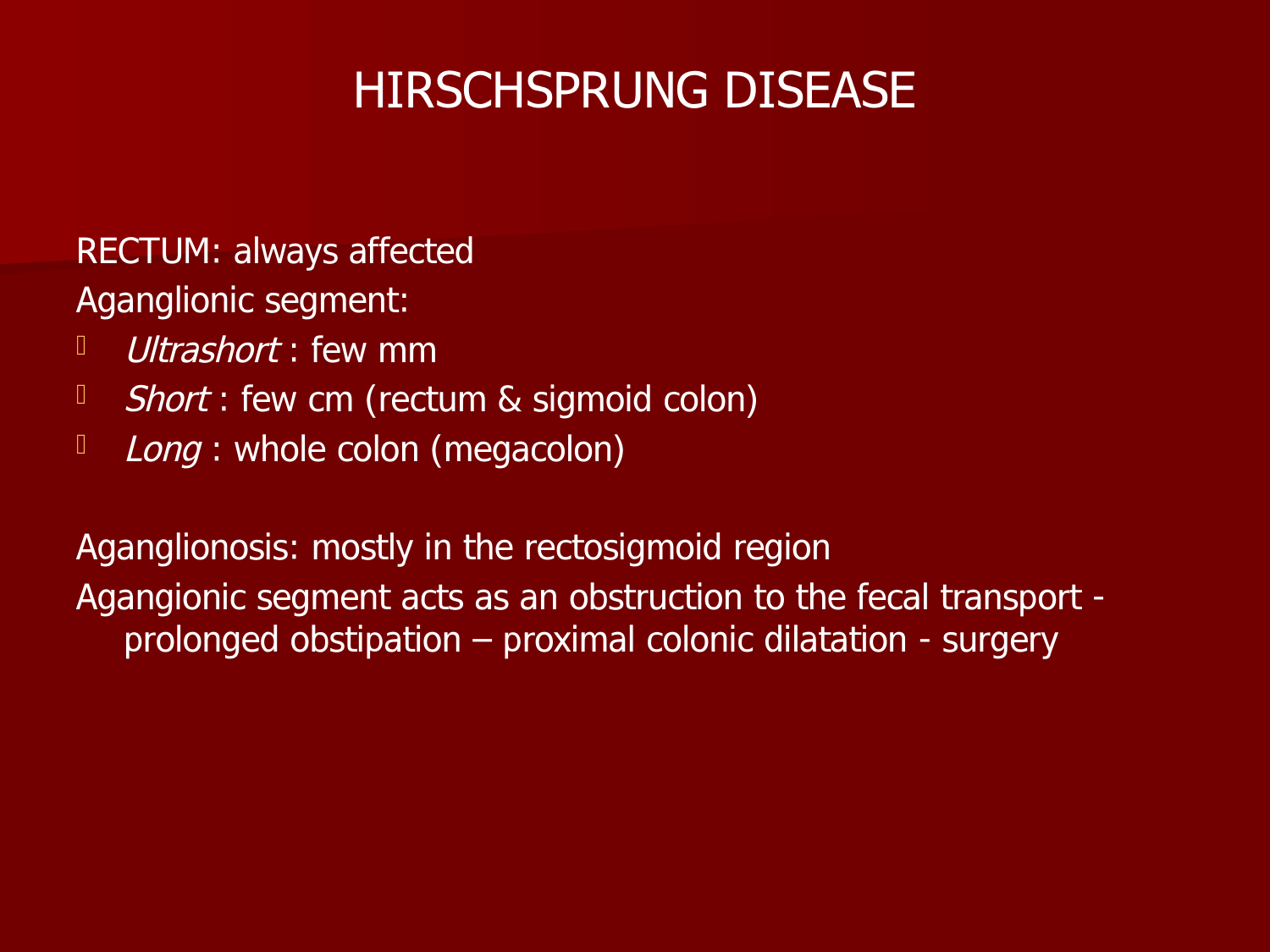

# HIRSCHSPRUNG DISEASE
RECTUM: always affected
Aganglionic segment:
Ultrashort : few mm
Short : few cm (rectum & sigmoid colon)
Long : whole colon (megacolon)

Aganglionosis: mostly in the rectosigmoid region
Agangionic segment acts as an obstruction to the fecal transport -prolonged obstipation – proximal colonic dilatation - surgery